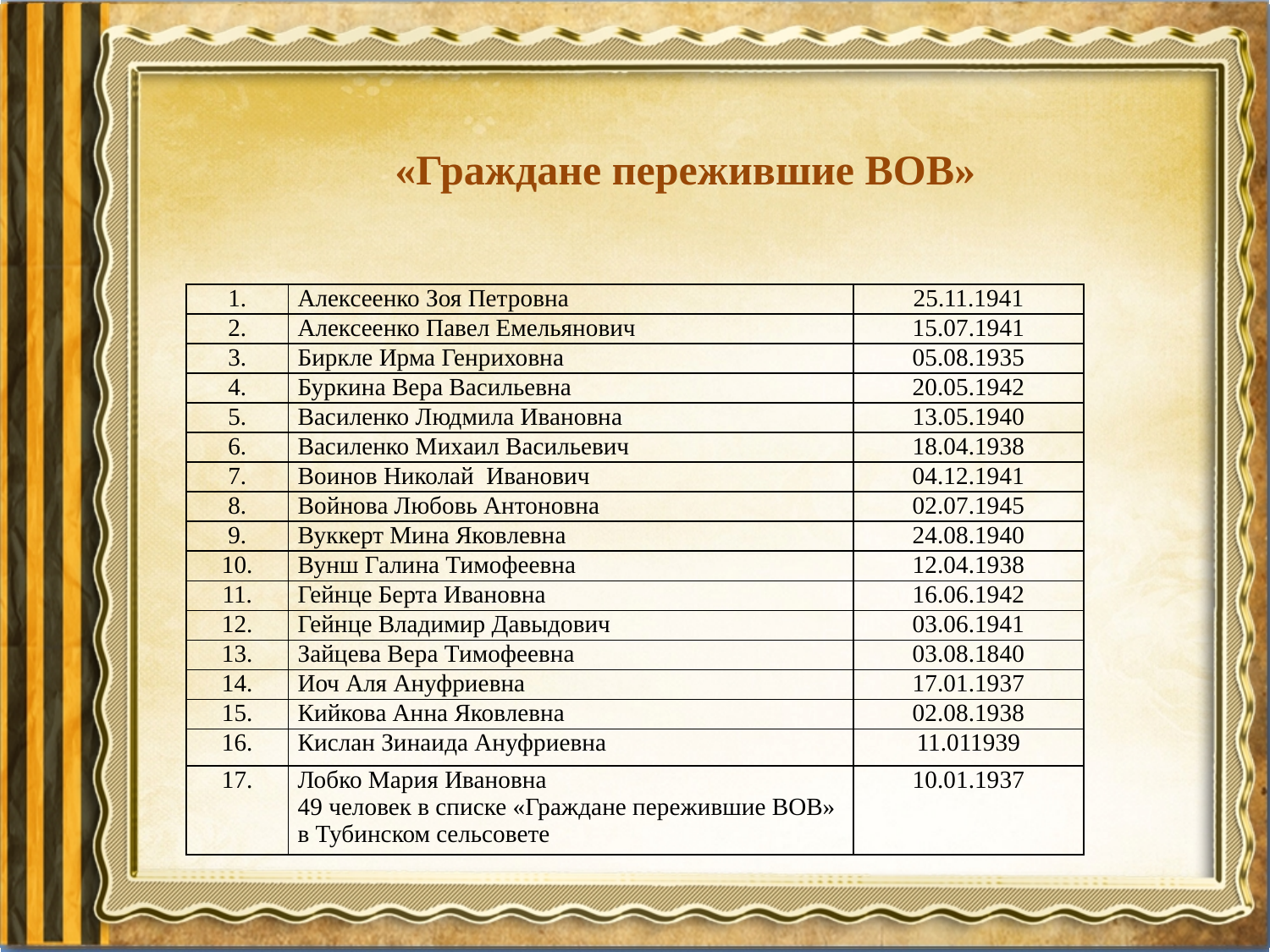

«Граждане пережившие ВОВ»

| 1. | Алексеенко Зоя Петровна | 25.11.1941 |
| --- | --- | --- |
| 2. | Алексеенко Павел Емельянович | 15.07.1941 |
| 3. | Биркле Ирма Генриховна | 05.08.1935 |
| 4. | Буркина Вера Васильевна | 20.05.1942 |
| 5. | Василенко Людмила Ивановна | 13.05.1940 |
| 6. | Василенко Михаил Васильевич | 18.04.1938 |
| 7. | Воинов Николай Иванович | 04.12.1941 |
| 8. | Войнова Любовь Антоновна | 02.07.1945 |
| 9. | Вуккерт Мина Яковлевна | 24.08.1940 |
| 10. | Вунш Галина Тимофеевна | 12.04.1938 |
| 11. | Гейнце Берта Ивановна | 16.06.1942 |
| 12. | Гейнце Владимир Давыдович | 03.06.1941 |
| 13. | Зайцева Вера Тимофеевна | 03.08.1840 |
| 14. | Иоч Аля Ануфриевна | 17.01.1937 |
| 15. | Кийкова Анна Яковлевна | 02.08.1938 |
| 16. | Кислан Зинаида Ануфриевна | 11.011939 |
| 17. | Лобко Мария Ивановна 49 человек в списке «Граждане пережившие ВОВ» в Тубинском сельсовете | 10.01.1937 |